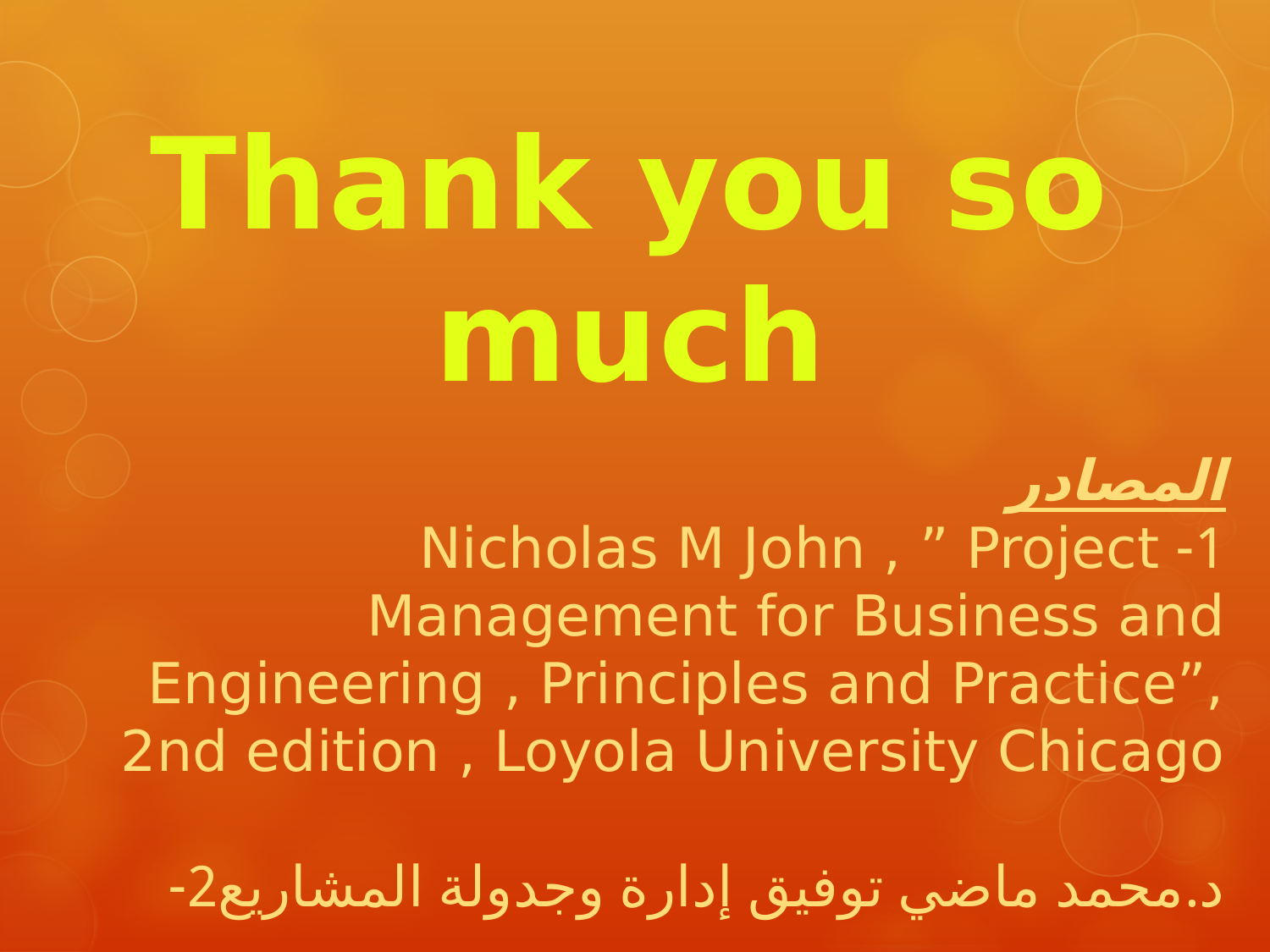

Thank you so much

المصادر
1- Nicholas M John , ” Project Management for Business and Engineering , Principles and Practice”, 2nd edition , Loyola University Chicago

د.محمد ماضي توفیق إدارة وجدولة المشاریع2-